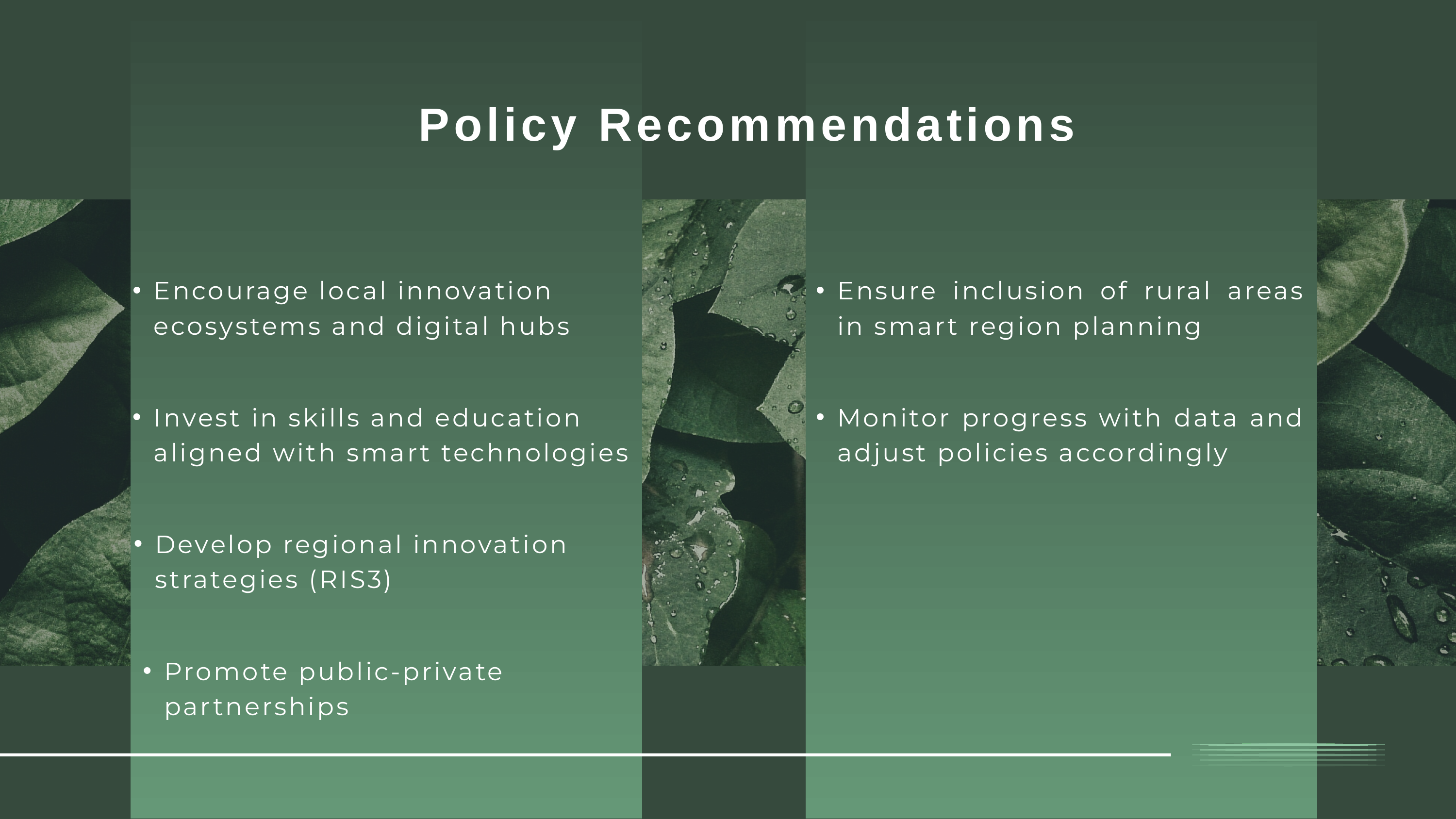

Policy Recommendations

Encourage local innovation ecosystems and digital hubs
Ensure inclusion of rural areas in smart region planning
Invest in skills and education aligned with smart technologies
Monitor progress with data and adjust policies accordingly

Develop regional innovation strategies (RIS3)
Promote public-private partnerships